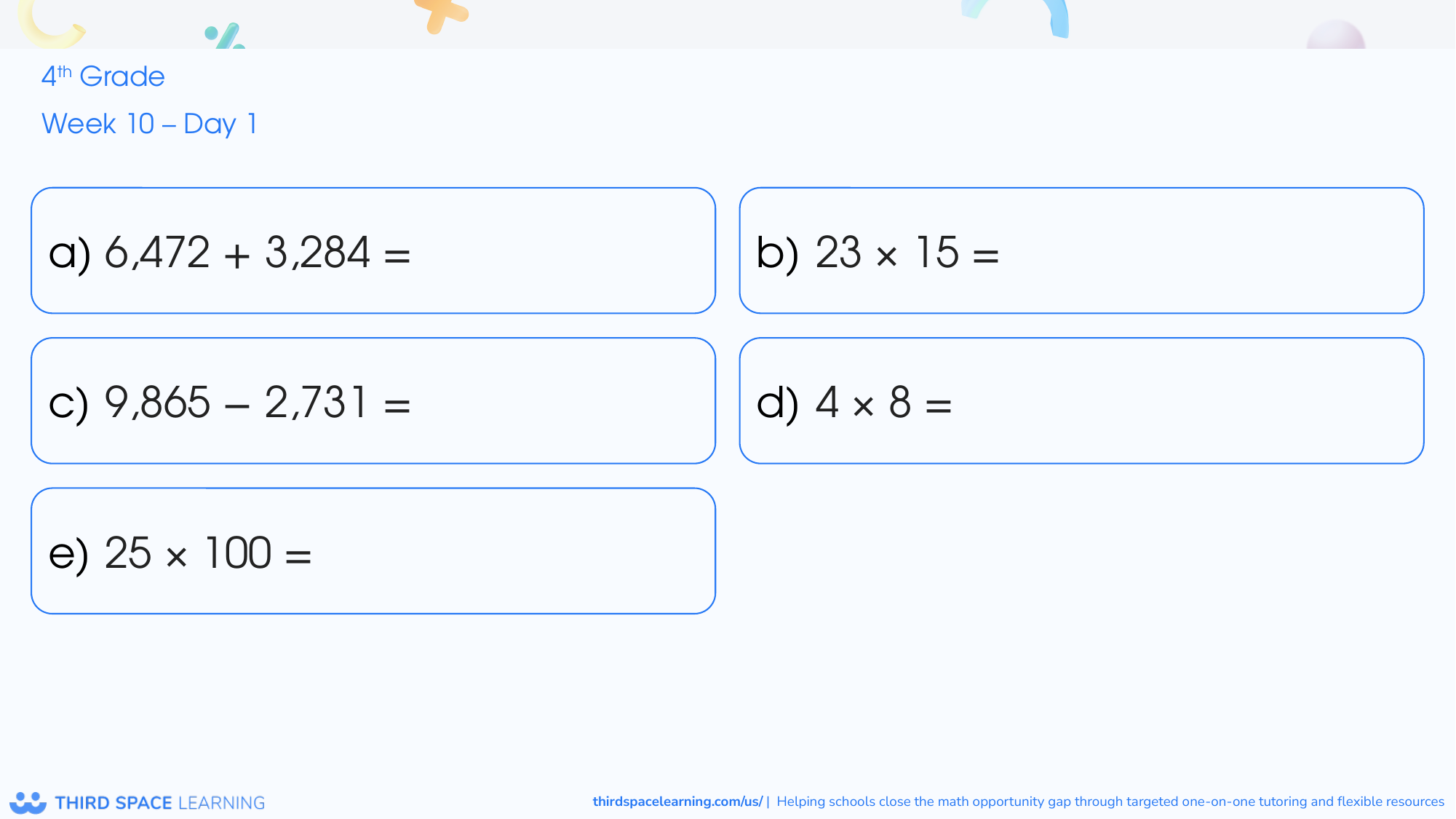

4th Grade
Week 10 – Day 1
6,472 + 3,284 =
23 × 15 =
9,865 − 2,731 =
4 × 8 =
25 × 100 =